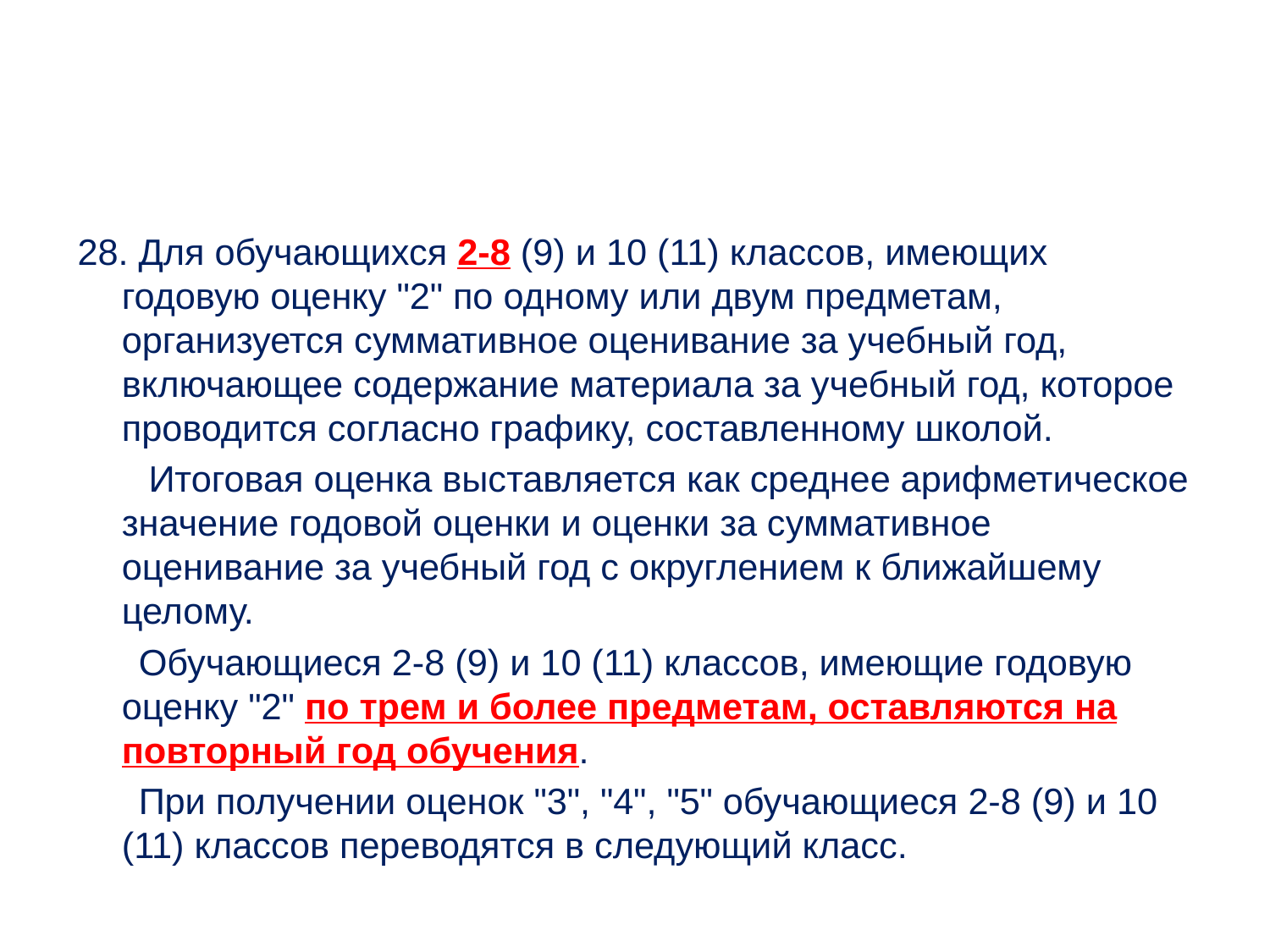

28. Для обучающихся 2-8 (9) и 10 (11) классов, имеющих годовую оценку "2" по одному или двум предметам, организуется суммативное оценивание за учебный год, включающее содержание материала за учебный год, которое проводится согласно графику, составленному школой.
       Итоговая оценка выставляется как среднее арифметическое значение годовой оценки и оценки за суммативное оценивание за учебный год с округлением к ближайшему целому.
      Обучающиеся 2-8 (9) и 10 (11) классов, имеющие годовую оценку "2" по трем и более предметам, оставляются на повторный год обучения.
      При получении оценок "3", "4", "5" обучающиеся 2-8 (9) и 10 (11) классов переводятся в следующий класс.